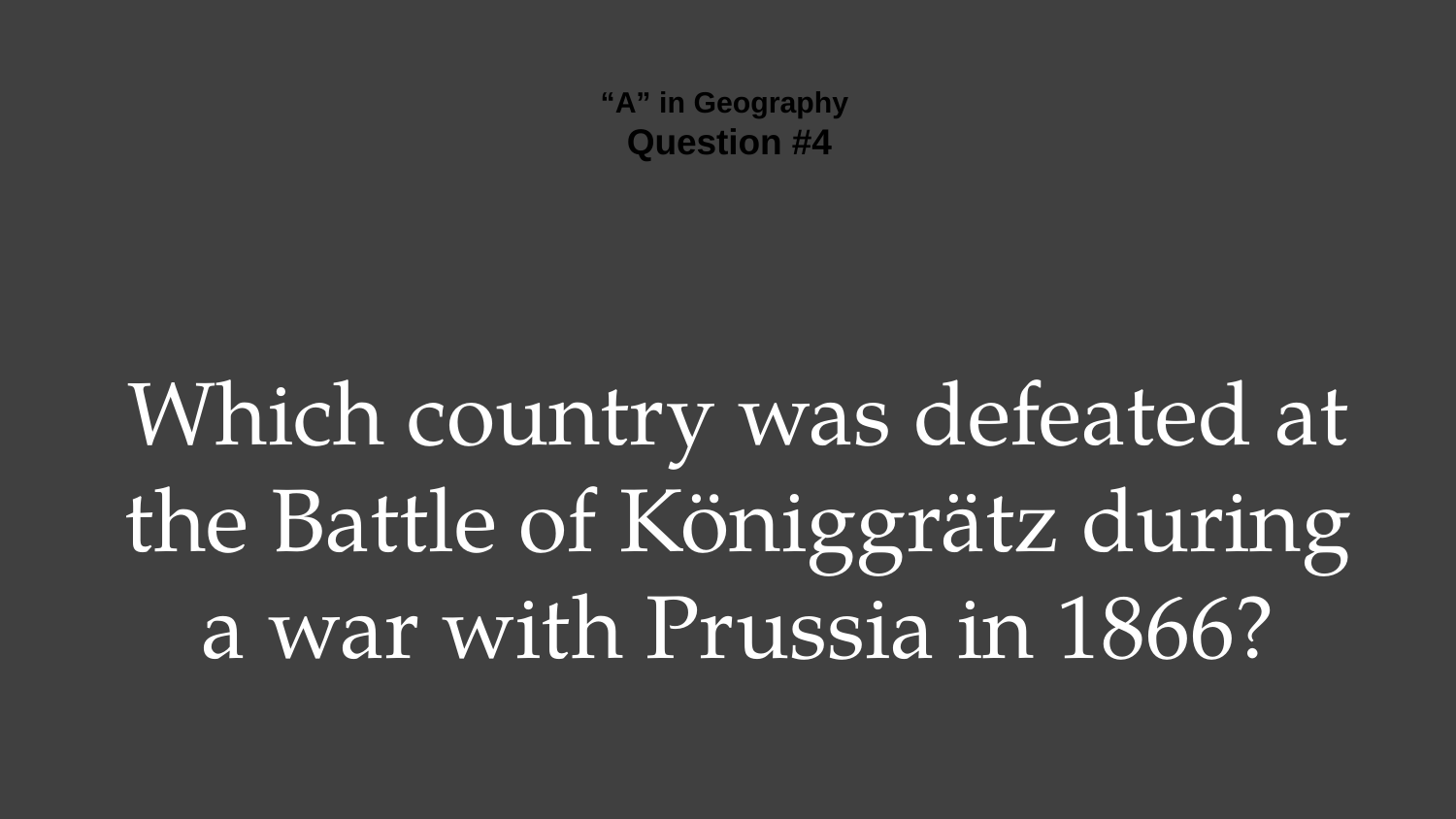

# “A” in Geography Question #4
Which country was defeated at the Battle of Königgrätz during a war with Prussia in 1866?